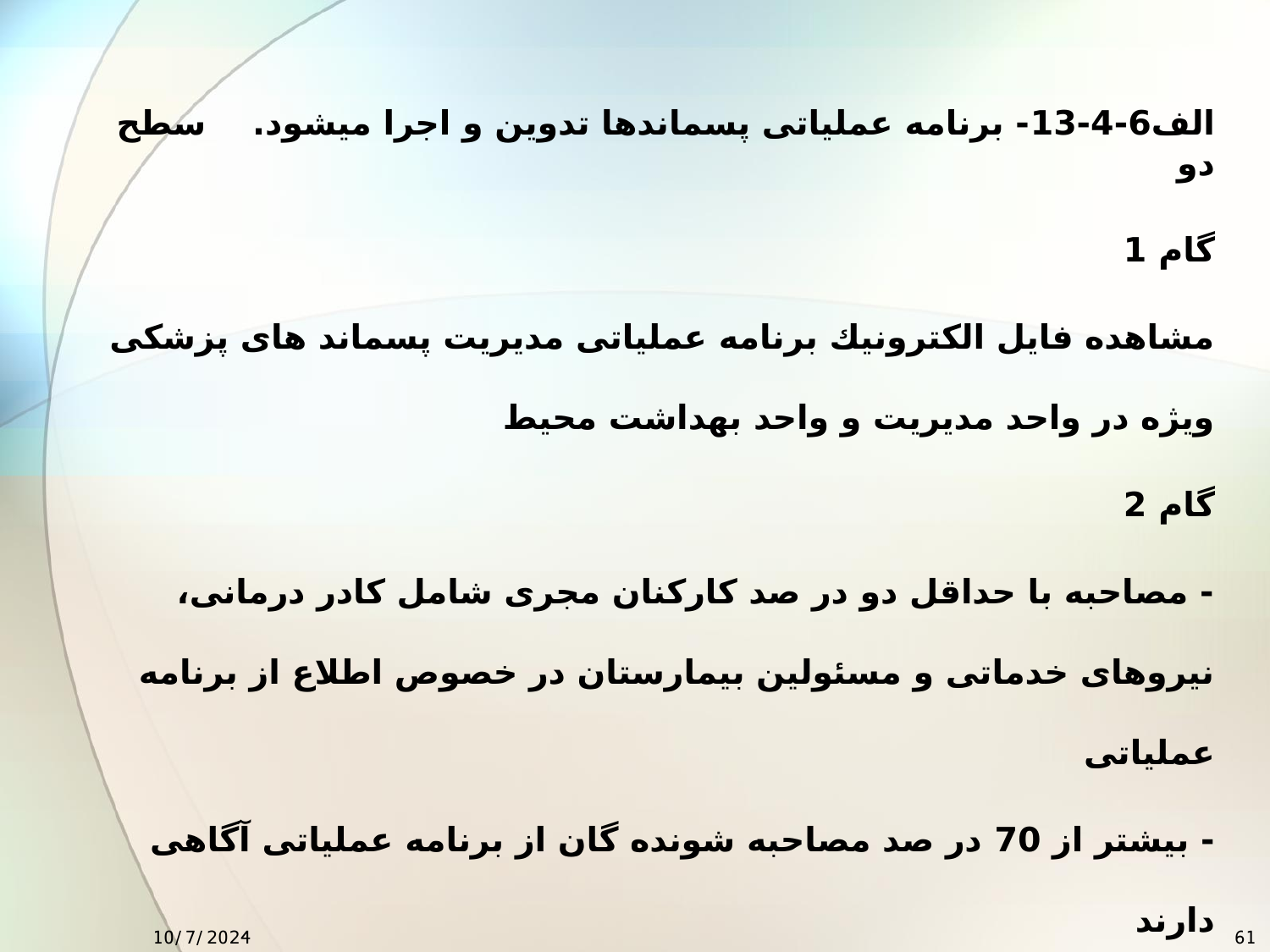

الف6-4-13- برنامه عملیاتی پسماندها تدوین و اجرا میشود.    سطح دو
گام 1
مشاهده فایل الکترونیك برنامه عملیاتی مدیریت پسماند های پزشکی ویژه در واحد مدیریت و واحد بهداشت محیط
گام 2
- مصاحبه با حداقل دو در صد کارکنان مجری شامل کادر درمانی، نیروهای خدماتی و مسئولین بیمارستان در خصوص اطلاع از برنامه عملیاتی
- بیشتر از 70 در صد مصاحبه شونده گان از برنامه عملیاتی آگاهی دارند
10/7/2024
61